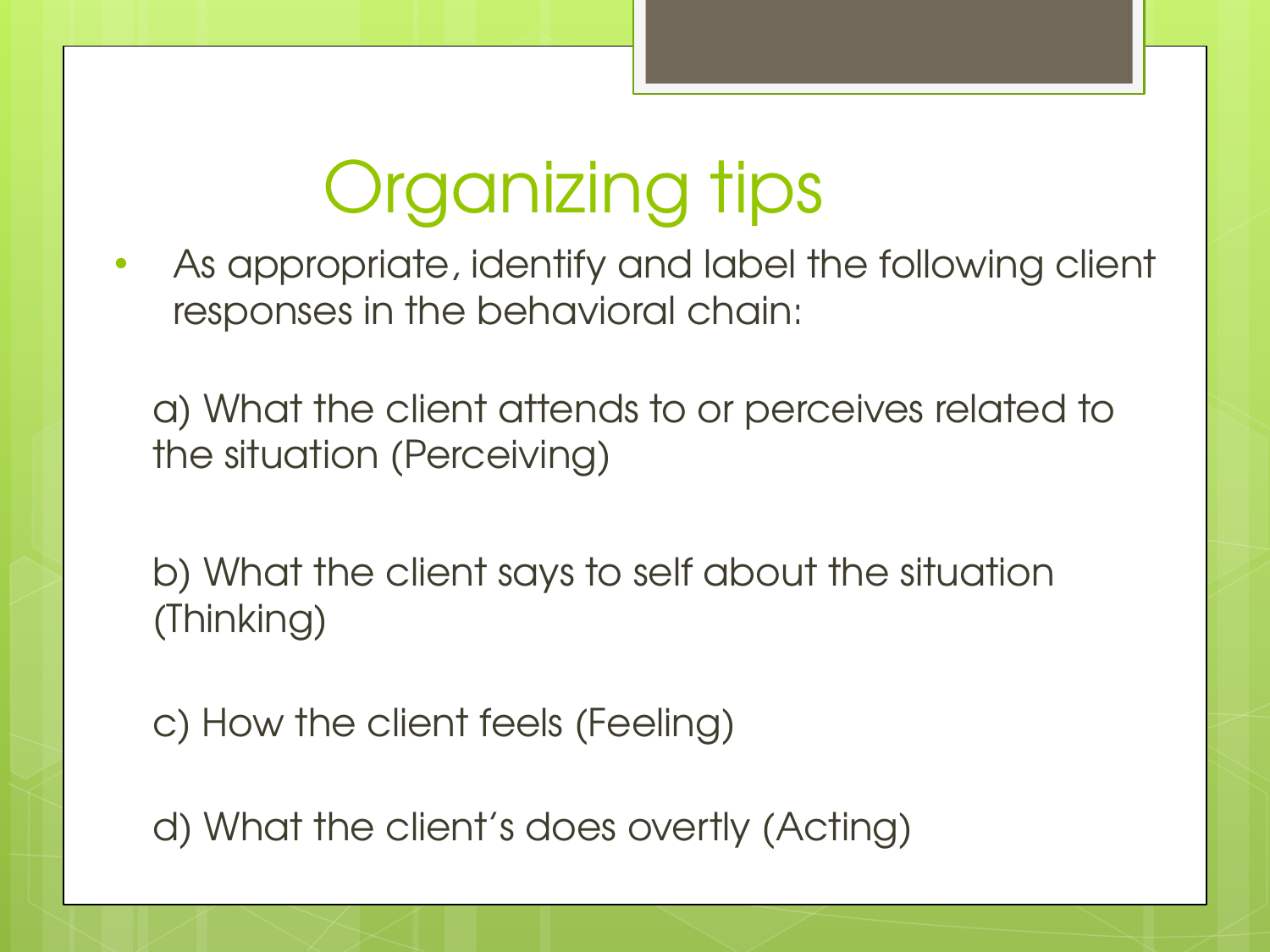

# Organizing tips
As appropriate, identify and label the following client responses in the behavioral chain:

a) What the client attends to or perceives related to the situation (Perceiving)

b) What the client says to self about the situation (Thinking)

c) How the client feels (Feeling)

d) What the client’s does overtly (Acting)